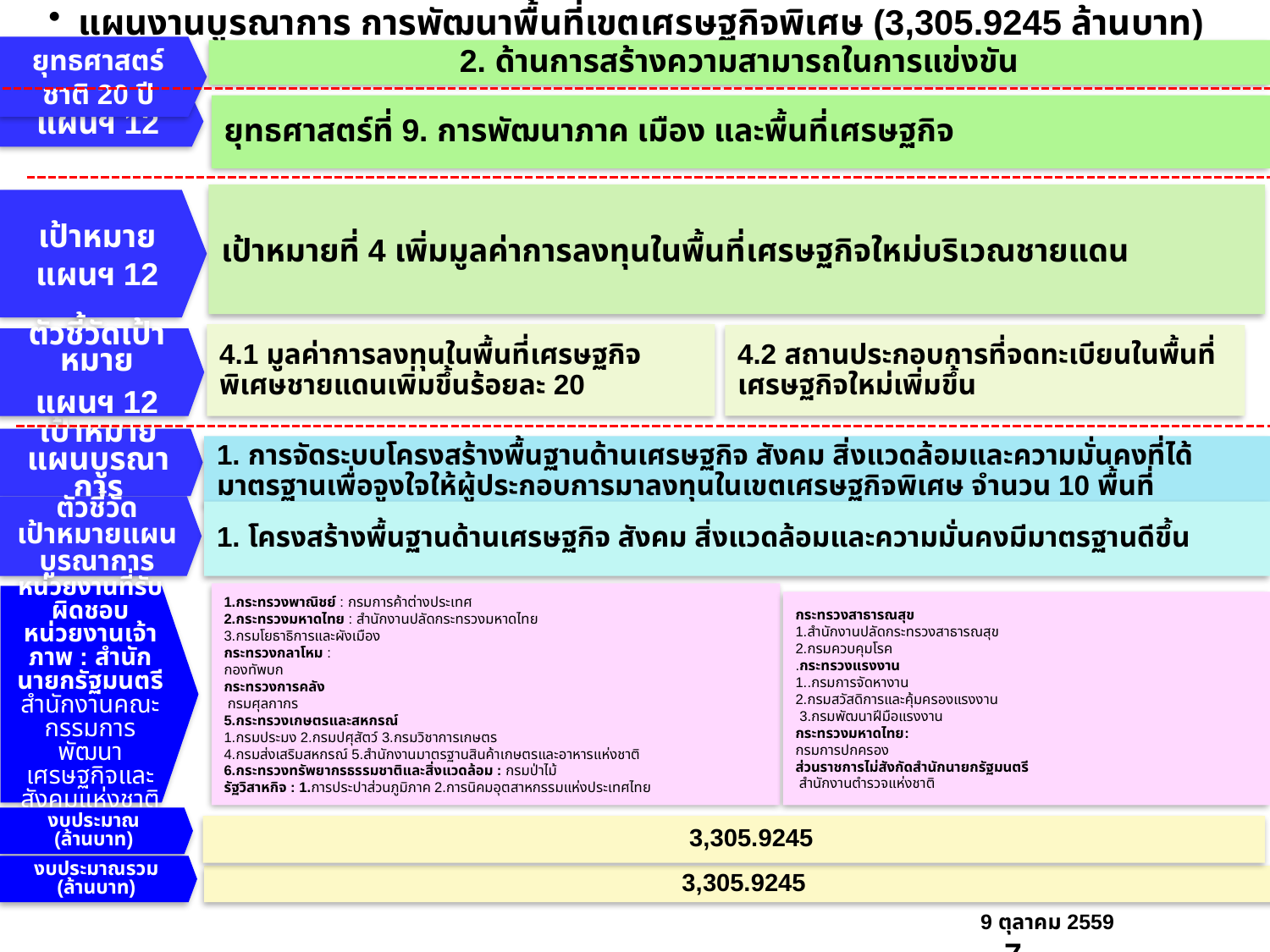

แผนงานบูรณาการ การพัฒนาพื้นที่เขตเศรษฐกิจพิเศษ (3,305.9245 ล้านบาท)
ยุทธศาสตร์ชาติ 20 ปี
2. ด้านการสร้างความสามารถในการแข่งขัน
ยุทธศาสตร์ที่ 9. การพัฒนาภาค เมือง และพื้นที่เศรษฐกิจ
แผนฯ 12
เป้าหมายที่ 4 เพิ่มมูลค่าการลงทุนในพื้นที่เศรษฐกิจใหม่บริเวณชายแดน
เป้าหมายแผนฯ 12
4.1 มูลค่าการลงทุนในพื้นที่เศรษฐกิจพิเศษชายแดนเพิ่มขึ้นร้อยละ 20
4.2 สถานประกอบการที่จดทะเบียนในพื้นที่เศรษฐกิจใหม่เพิ่มขึ้น
ตัวชี้วัดเป้าหมาย
แผนฯ 12
เป้าหมายแผนบูรณาการ
1. การจัดระบบโครงสร้างพื้นฐานด้านเศรษฐกิจ สังคม สิ่งแวดล้อมและความมั่นคงที่ได้มาตรฐานเพื่อจูงใจให้ผู้ประกอบการมาลงทุนในเขตเศรษฐกิจพิเศษ จำนวน 10 พื้นที่
ตัวชี้วัด
เป้าหมายแผน
บูรณาการ
1. โครงสร้างพื้นฐานด้านเศรษฐกิจ สังคม สิ่งแวดล้อมและความมั่นคงมีมาตรฐานดีขึ้น

1.กระทรวงพาณิชย์ : กรมการค้าต่างประเทศ
2.กระทรวงมหาดไทย : สำนักงานปลัดกระทรวงมหาดไทย
3.กรมโยธาธิการและผังเมือง
กระทรวงกลาโหม :
กองทัพบก
กระทรวงการคลัง
 กรมศุลกากร
5.กระทรวงเกษตรและสหกรณ์
1.กรมประมง 2.กรมปศุสัตว์ 3.กรมวิชาการเกษตร
4.กรมส่งเสริมสหกรณ์ 5.สำนักงานมาตรฐานสินค้าเกษตรและอาหารแห่งชาติ
6.กระทรวงทรัพยากรธรรมชาติและสิ่งแวดล้อม : กรมป่าไม้
รัฐวิสาหกิจ : 1.การประปาส่วนภูมิภาค 2.การนิคมอุตสาหกรรมแห่งประเทศไทย

หน่วยงานที่รับผิดชอบ
หน่วยงานเจ้าภาพ : สำนักนายกรัฐมนตรี
สำนักงานคณะกรรมการพัฒนาเศรษฐกิจและสังคมแห่งชาติ
กระทรวงสาธารณสุข
1.สำนักงานปลัดกระทรวงสาธารณสุข
2.กรมควบคุมโรค
.กระทรวงแรงงาน
1..กรมการจัดหางาน
2.กรมสวัสดิการและคุ้มครองแรงงาน
 3.กรมพัฒนาฝีมือแรงงาน
กระทรวงมหาดไทย:
กรมการปกครอง
ส่วนราชการไม่สังกัดสำนักนายกรัฐมนตรี
 สำนักงานตำรวจแห่งชาติ
งบประมาณ
(ล้านบาท)
     3,305.9245
งบประมาณรวม
(ล้านบาท)
3,305.9245
9 ตุลาคม 2559                         7